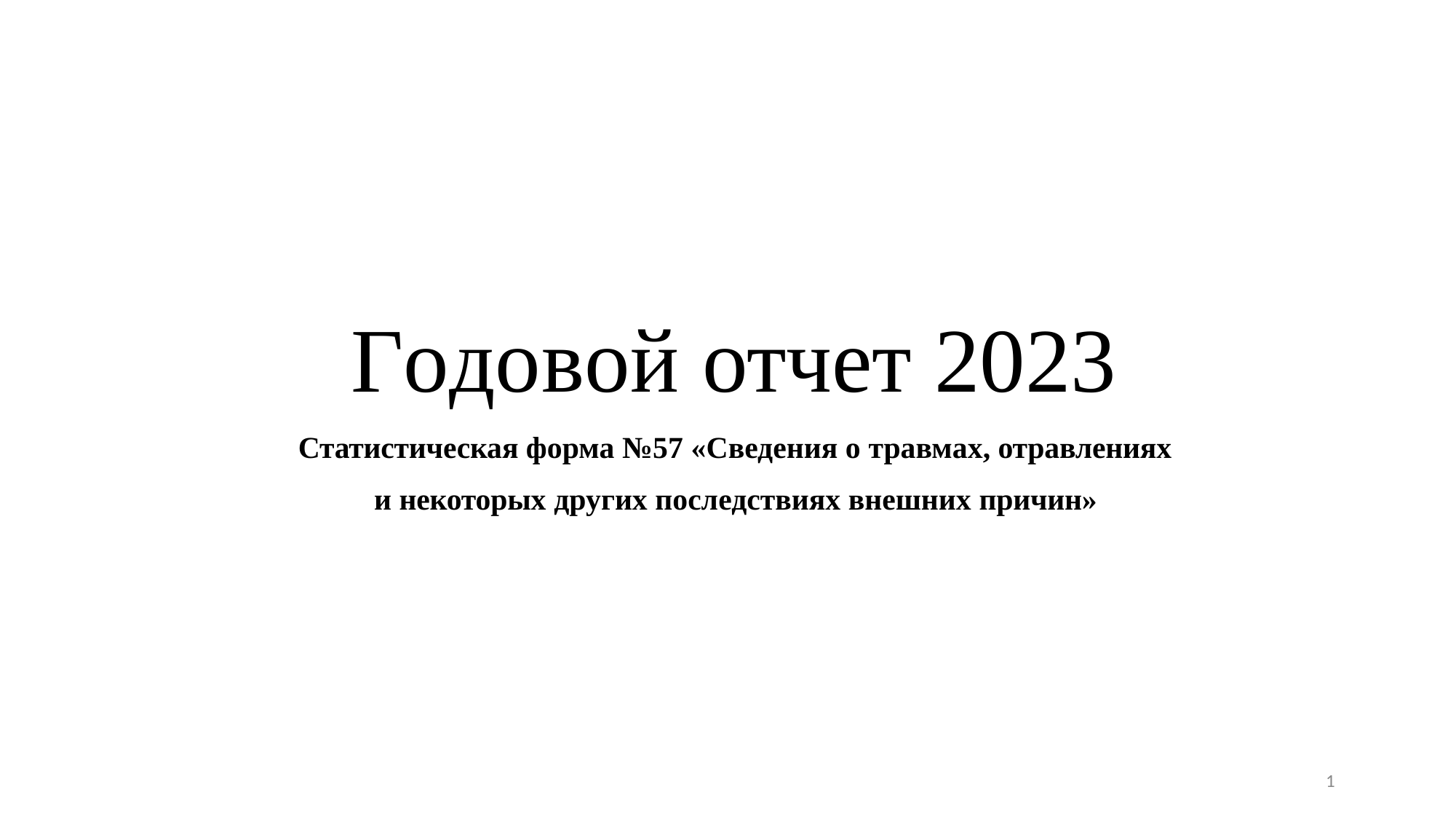

#
Годовой отчет 2023
Статистическая форма №57 «Сведения о травмах, отравлениях и некоторых других последствиях внешних причин»

1